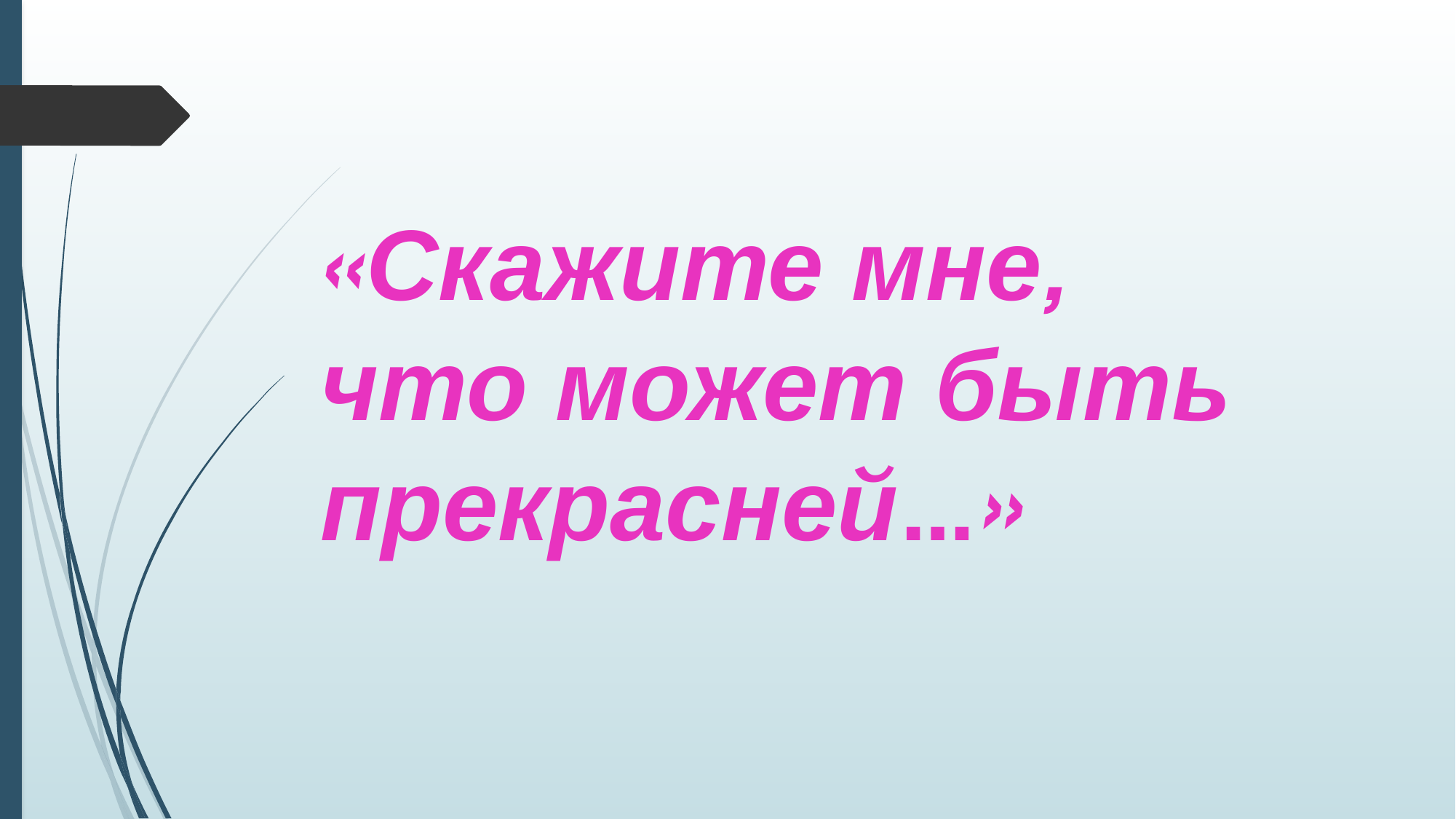

# «Скажите мне, что может быть прекрасней…»